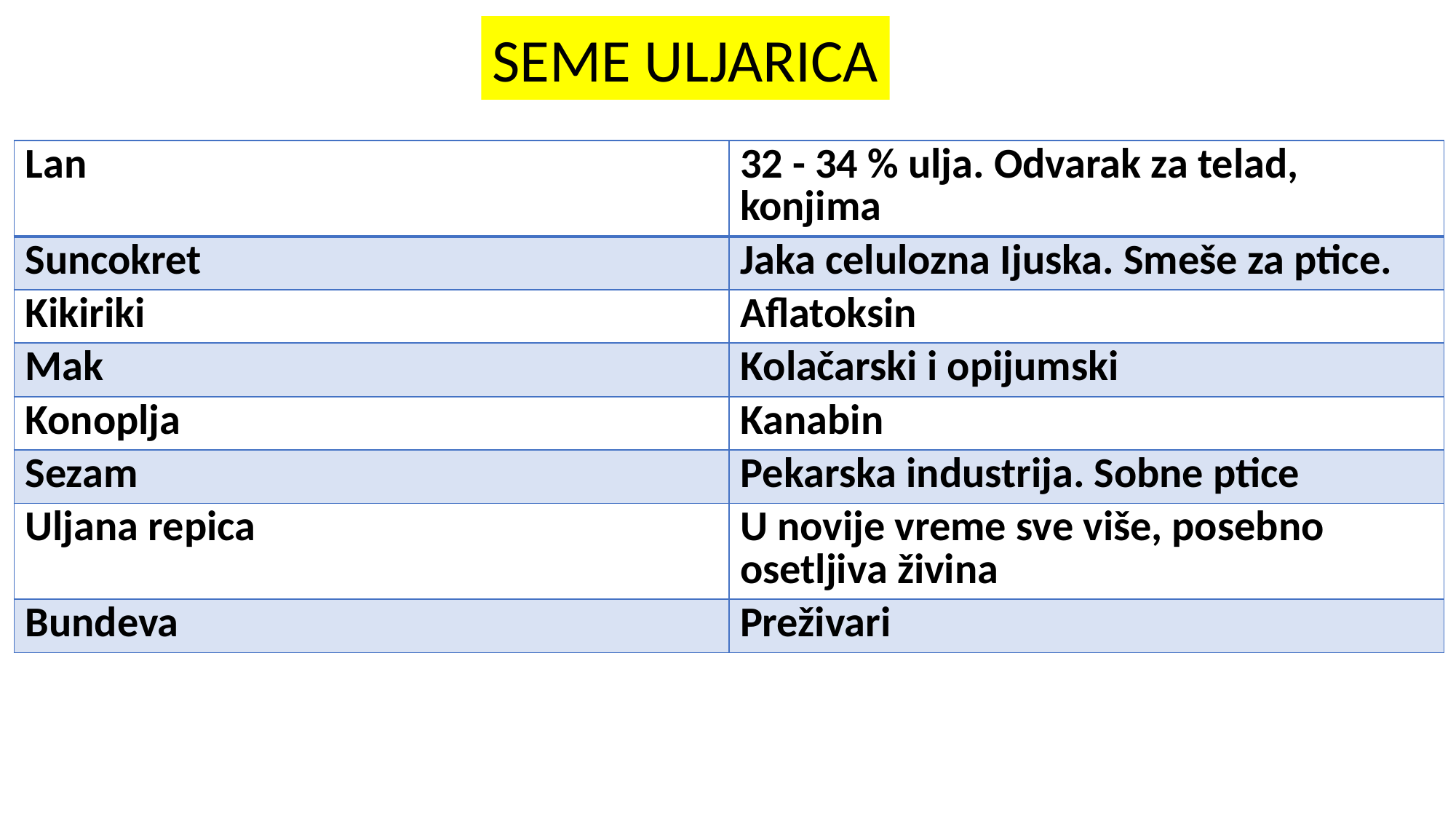

SEME ULJARICA
| Lan | 32 - 34 % ulja. Odvarak za telad, konjima |
| --- | --- |
| Suncokret | Jaka celulozna Ijuska. Smeše za ptice. |
| Kikiriki | Aflatoksin |
| Mak | Kolačarski i opijumski |
| Konoplja | Kanabin |
| Sezam | Pekarska industrija. Sobne ptice |
| Uljana repica | U novije vreme sve više, posebno osetljiva živina |
| Bundeva | Preživari |